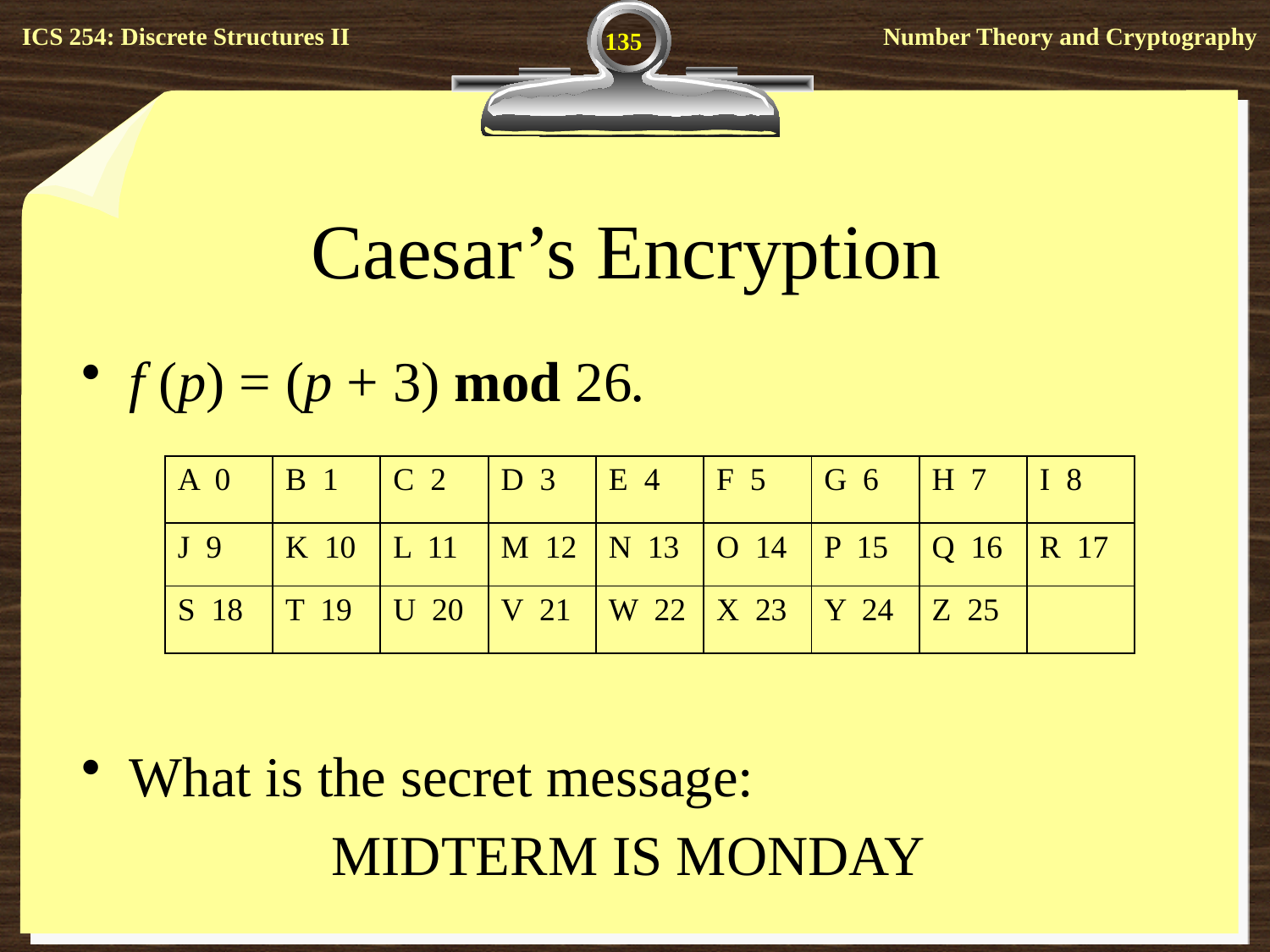

135
# Caesar’s Encryption
f (p) = (p + 3) mod 26.

What is the secret message:
MIDTERM IS MONDAY
| A 0 | B 1 | C 2 | D 3 | E 4 | F 5 | G 6 | H 7 | I 8 |
| --- | --- | --- | --- | --- | --- | --- | --- | --- |
| J 9 | K 10 | L 11 | M 12 | N 13 | O 14 | P 15 | Q 16 | R 17 |
| S 18 | T 19 | U 20 | V 21 | W 22 | X 23 | Y 24 | Z 25 |  |